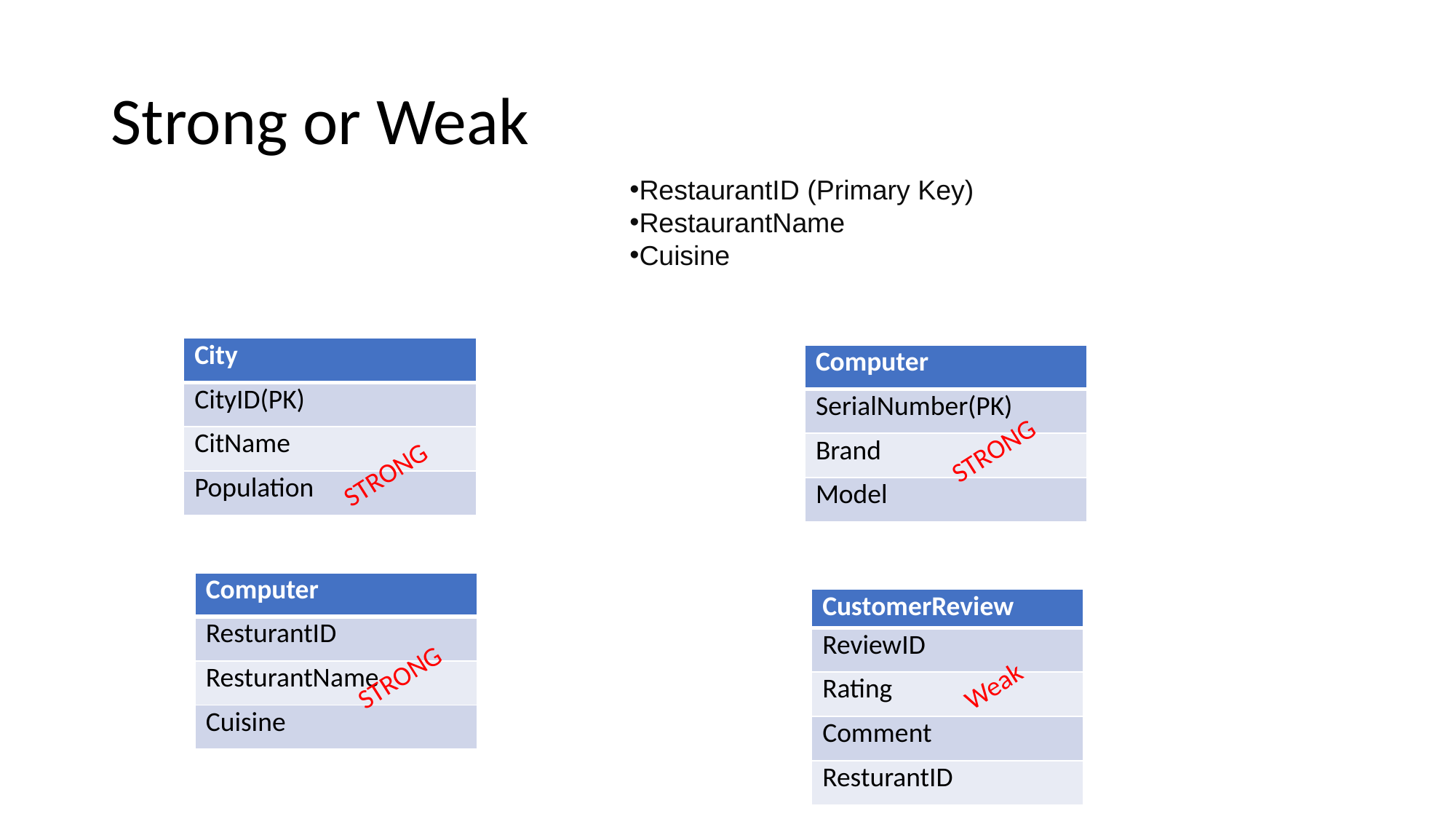

# Strong or Weak
RestaurantID (Primary Key)
RestaurantName
Cuisine
| City |
| --- |
| CityID(PK) |
| CitName |
| Population |
| Computer |
| --- |
| SerialNumber(PK) |
| Brand |
| Model |
STRONG
STRONG
| Computer |
| --- |
| ResturantID |
| ResturantName |
| Cuisine |
| CustomerReview |
| --- |
| ReviewID |
| Rating |
| Comment |
| ResturantID |
STRONG
STRONG
Weak